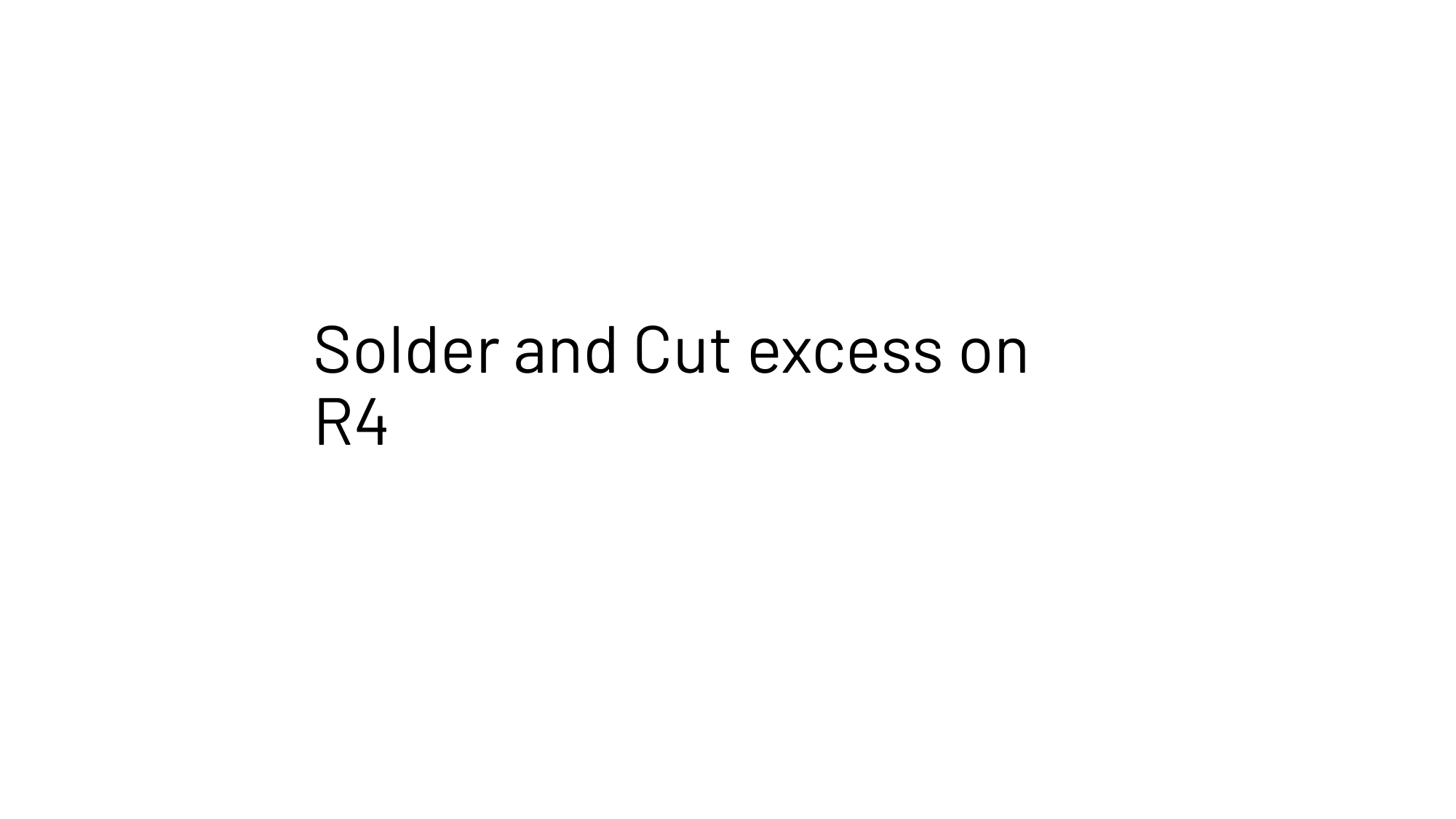

# Solder and Cut excess on R4